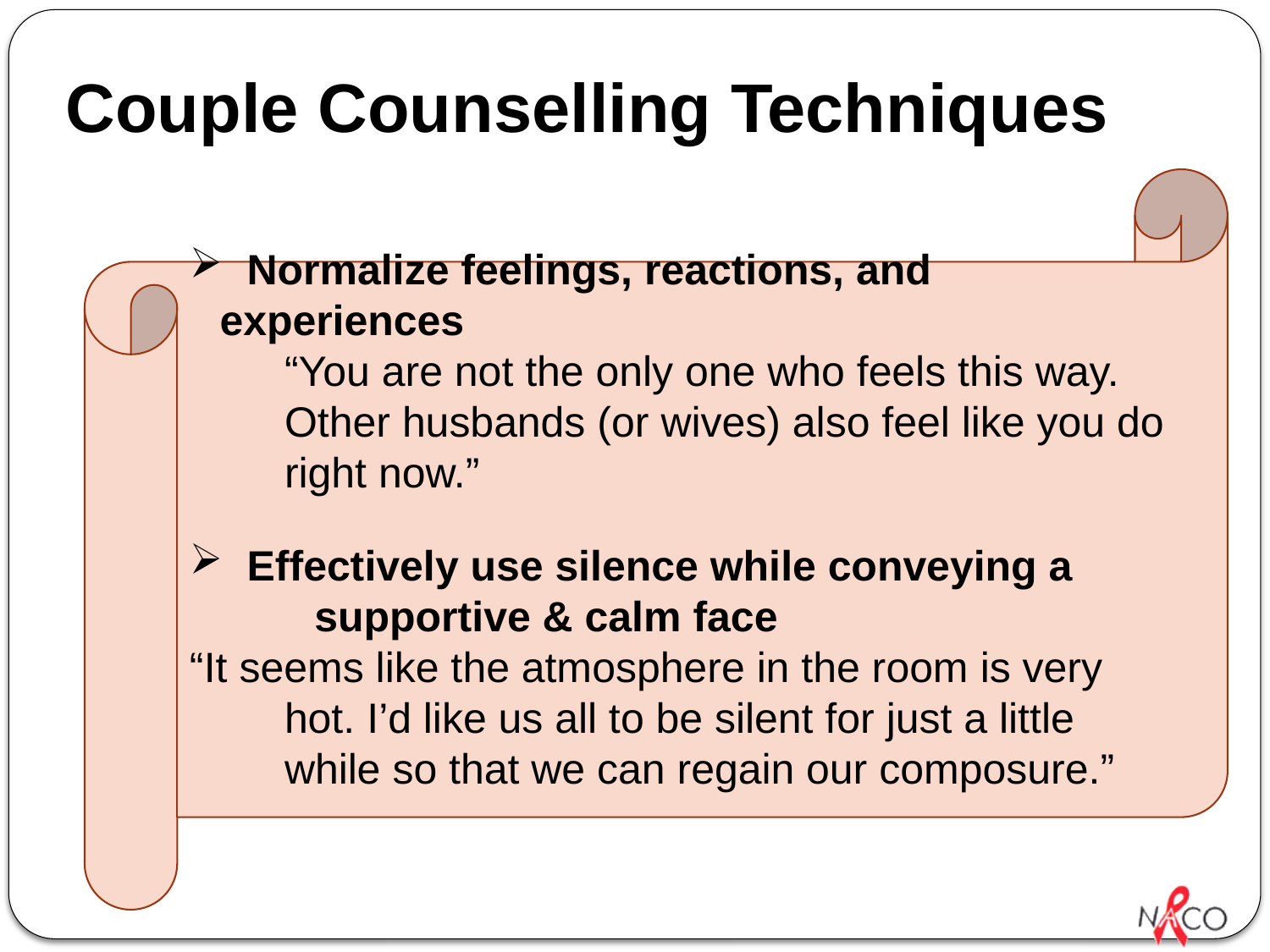

# Couple Counselling Techniques
  Normalize feelings, reactions, and experiences
 	“You are not the only one who feels this way. Other husbands (or wives) also feel like you do right now.”

  Effectively use silence while conveying a supportive & calm face
“It seems like the atmosphere in the room is very hot. I’d like us all to be silent for just a little while so that we can regain our composure.”